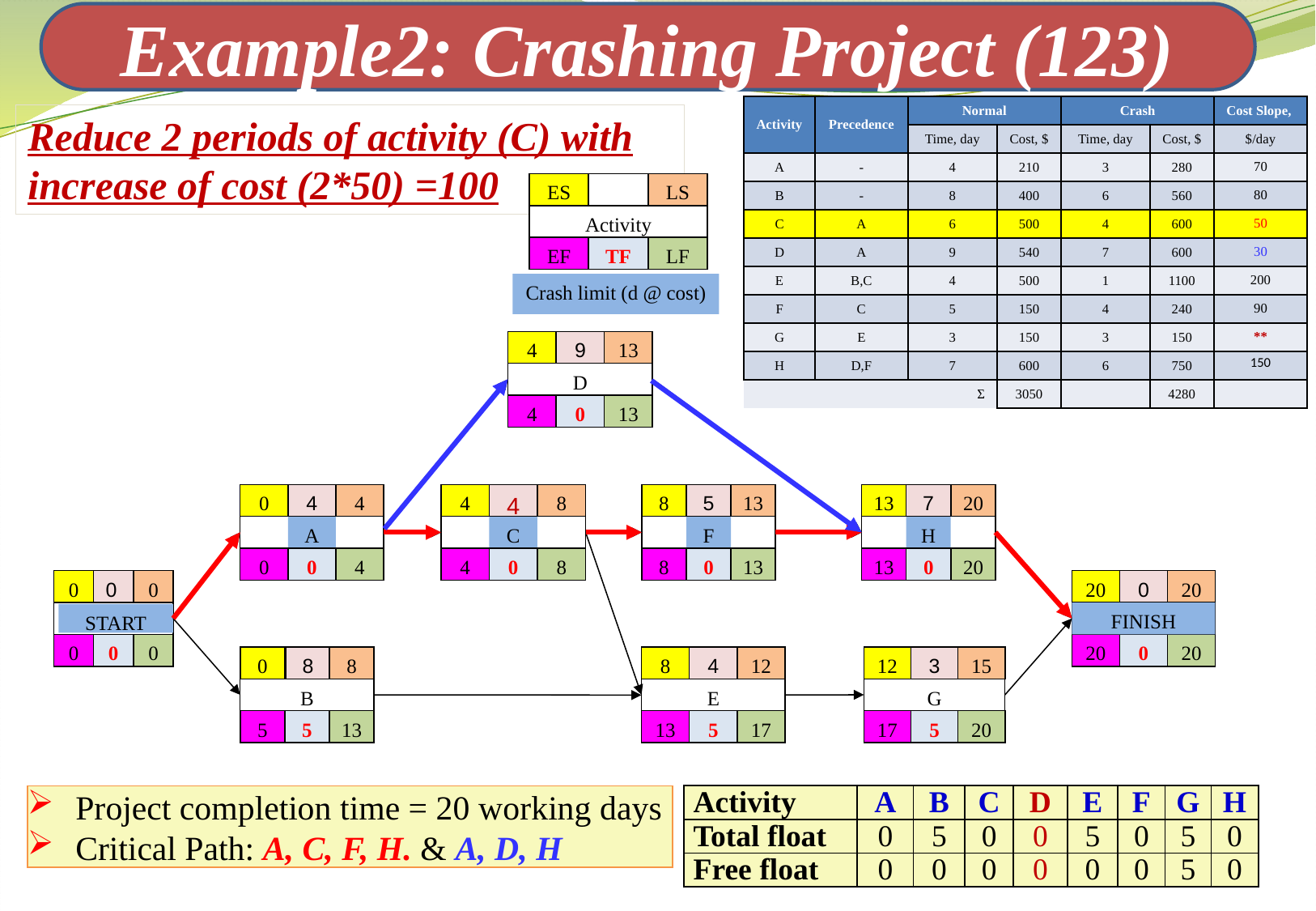

Example2: Crashing Project (123)
| Activity | Precedence | Normal |  | Crash |  | Cost Slope, |
| --- | --- | --- | --- | --- | --- | --- |
|  |  | Time, day | Cost, $ | Time, day | Cost, $ | $/day |
| A | - | 4 | 210 | 3 | 280 | 70 |
| B | - | 8 | 400 | 6 | 560 | 80 |
| C | A | 6 | 500 | 4 | 600 | 50 |
| D | A | 9 | 540 | 7 | 600 | 30 |
| E | B,C | 4 | 500 | 1 | 1100 | 200 |
| F | C | 5 | 150 | 4 | 240 | 90 |
| G | E | 3 | 150 | 3 | 150 | \*\* |
| H | D,F | 7 | 600 | 6 | 750 | 150 |
|  |  | Σ | 3050 |  | 4280 |  |
Reduce 2 periods of activity (C) with increase of cost (2*50) =100

ES
LS
Activity
EF
TF
LF
Crash limit (d @ cost)

4
9
13
D
4
0
13

8
5
13
F
8
0
13

13
7
20
H
13
0
20

0
4
4
A
0
0
4

4
4
8
C
4
0
8

20
0
20

20
0
20
FINISH

0
0
0

0
0
0
START

12
3
15
G
17
5
20

0
8
8
B
5
5
13

8
4
12
E
13
5
17
Project completion time = 20 working days
Critical Path: A, C, F, H. & A, D, H
| Activity | A | B | C | D | E | F | G | H |
| --- | --- | --- | --- | --- | --- | --- | --- | --- |
| Total float | 0 | 5 | 0 | 0 | 5 | 0 | 5 | 0 |
| Free float | 0 | 0 | 0 | 0 | 0 | 0 | 5 | 0 |